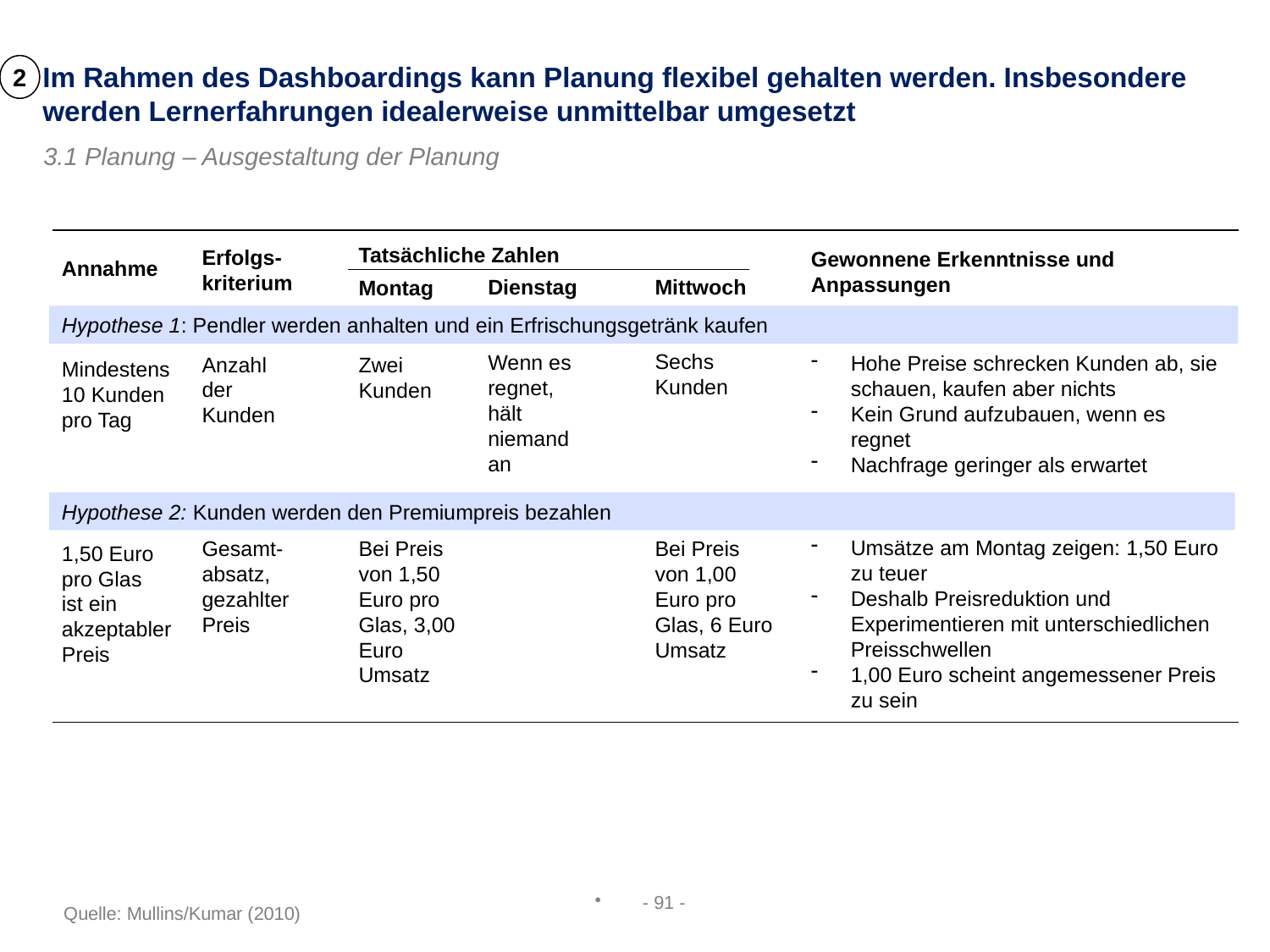

Im Rahmen des Dashboardings kann Planung flexibel gehalten werden. Insbesondere werden Lernerfahrungen idealerweise unmittelbar umgesetzt

2
3.1 Planung – Ausgestaltung der Planung
Tatsächliche Zahlen
Gewonnene Erkenntnisse und Anpassungen
Annahme
Erfolgs-kriterium
Mittwoch
Dienstag
Montag
Hypothese 1: Pendler werden anhalten und ein Erfrischungsgetränk kaufen
Mindestens 10 Kunden pro Tag
Anzahl der Kunden
Zwei Kunden
Wenn es regnet, hält niemand an
Sechs Kunden
Hohe Preise schrecken Kunden ab, sie schauen, kaufen aber nichts
Kein Grund aufzubauen, wenn es regnet
Nachfrage geringer als erwartet
Hypothese 2: Kunden werden den Premiumpreis bezahlen
1,50 Euro pro Glas
ist ein akzeptabler Preis
Gesamt-absatz, gezahlter Preis
Bei Preis von 1,50 Euro pro Glas, 3,00 Euro Umsatz
Bei Preis von 1,00 Euro pro Glas, 6 Euro Umsatz
Umsätze am Montag zeigen: 1,50 Euro zu teuer
Deshalb Preisreduktion und Experimentieren mit unterschiedlichen Preisschwellen
1,00 Euro scheint angemessener Preis zu sein
- 91 -
Quelle: Mullins/Kumar (2010)